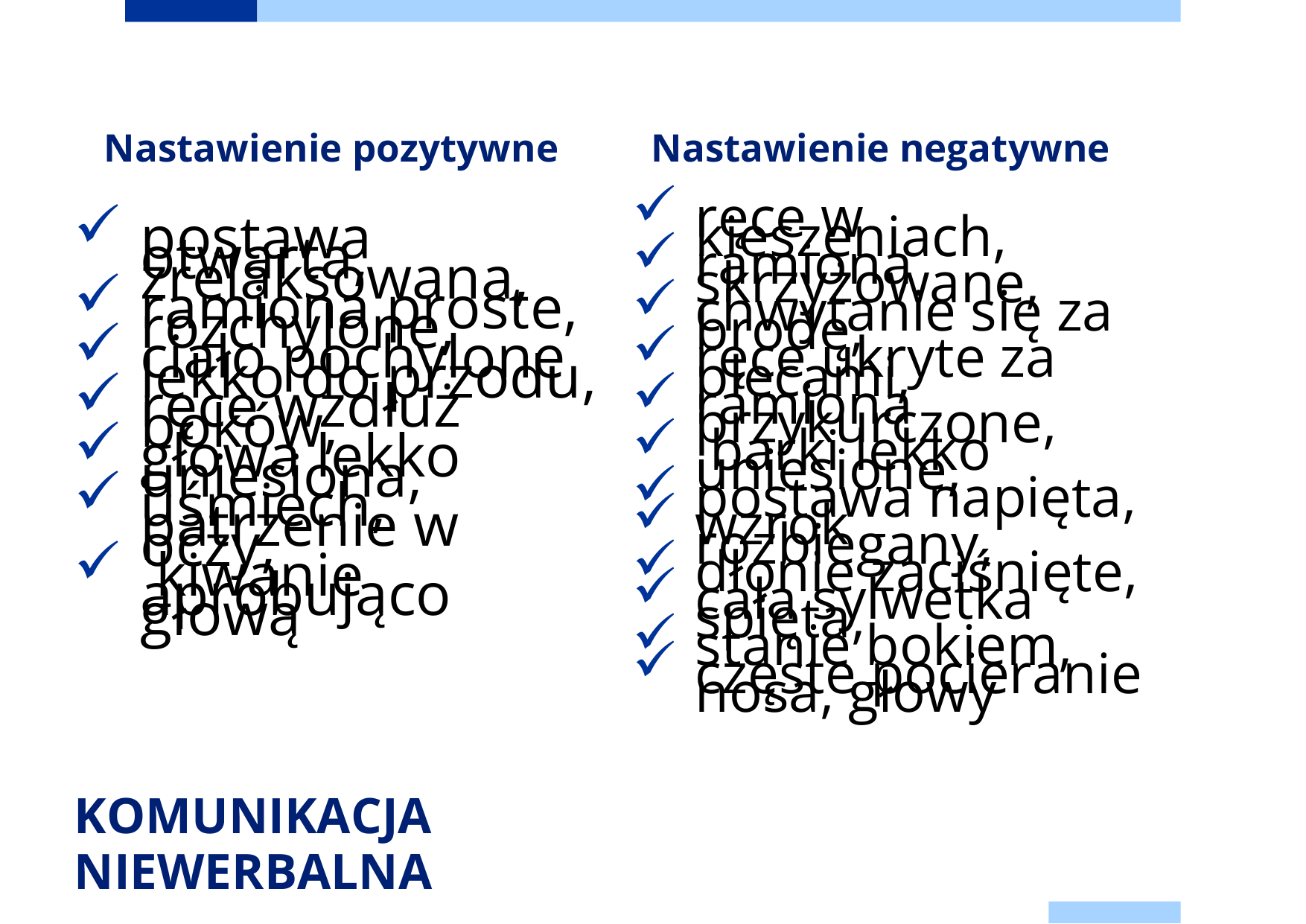

Nastawienie pozytywne
Nastawienie negatywne
ręce w kieszeniach,
ramiona skrzyżowane,
chwytanie się za brodę,
ręce ukryte za plecami,
ramiona przykurczone,
 barki lekko uniesione,
postawa napięta,
wzrok rozbiegany,
dłonie zaciśnięte,
cała sylwetka spięta,
stanie bokiem,
częste pocieranie nosa, głowy

postawa otwarta, zrelaksowana,
ramiona proste, rozchylone,
ciało pochylone lekko do przodu,
ręce wzdłuż boków,
głowa lekko uniesiona,
uśmiech, patrzenie w oczy,
 kiwanie aprobująco głową

# KOMUNIKACJA NIEWERBALNA